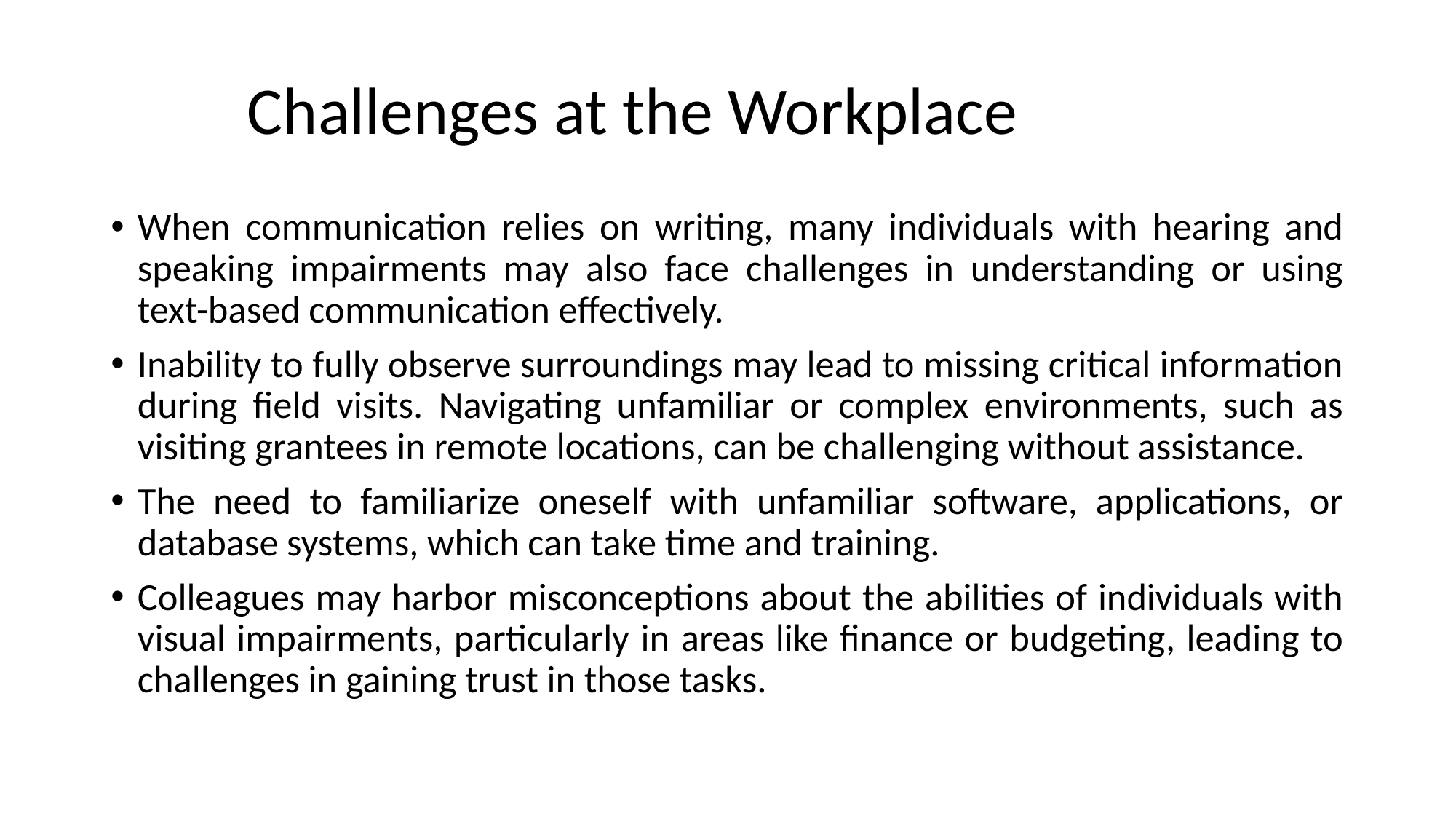

# Challenges at the Workplace
When communication relies on writing, many individuals with hearing and speaking impairments may also face challenges in understanding or using text-based communication effectively.
Inability to fully observe surroundings may lead to missing critical information during field visits. Navigating unfamiliar or complex environments, such as visiting grantees in remote locations, can be challenging without assistance.
The need to familiarize oneself with unfamiliar software, applications, or database systems, which can take time and training.
Colleagues may harbor misconceptions about the abilities of individuals with visual impairments, particularly in areas like finance or budgeting, leading to challenges in gaining trust in those tasks.